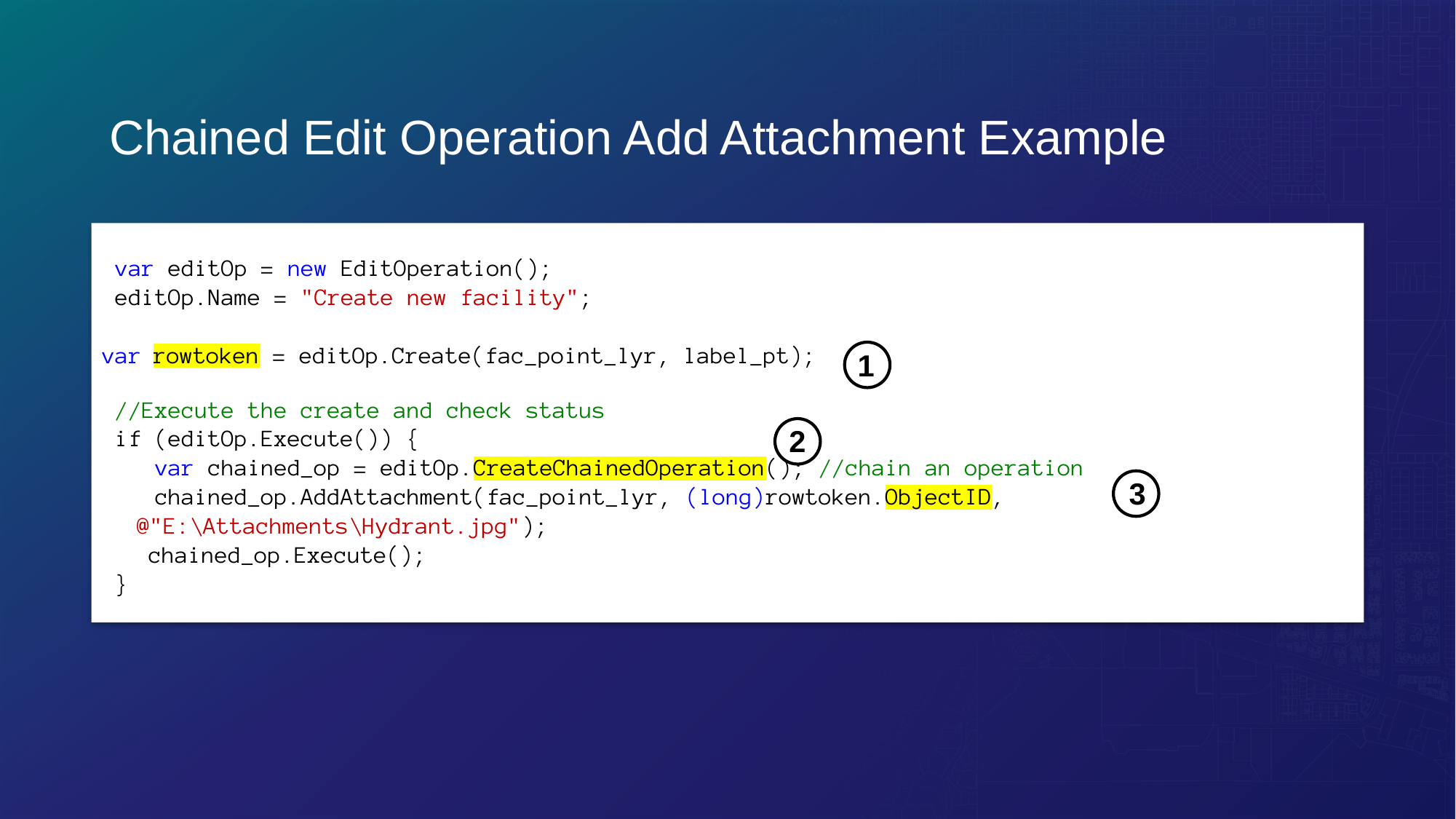

# Chained Edit Operation Add Attachment Example

 var editOp = new EditOperation();
 editOp.Name = "Create new facility";

var rowtoken = editOp.Create(fac_point_lyr, label_pt);

 //Execute the create and check status
 if (editOp.Execute()) {
    var chained_op = editOp.CreateChainedOperation(); //chain an operation
    chained_op.AddAttachment(fac_point_lyr, (long)rowtoken.ObjectID,
   @"E:\Attachments\Hydrant.jpg");
    chained_op.Execute();
 }

1

2

3